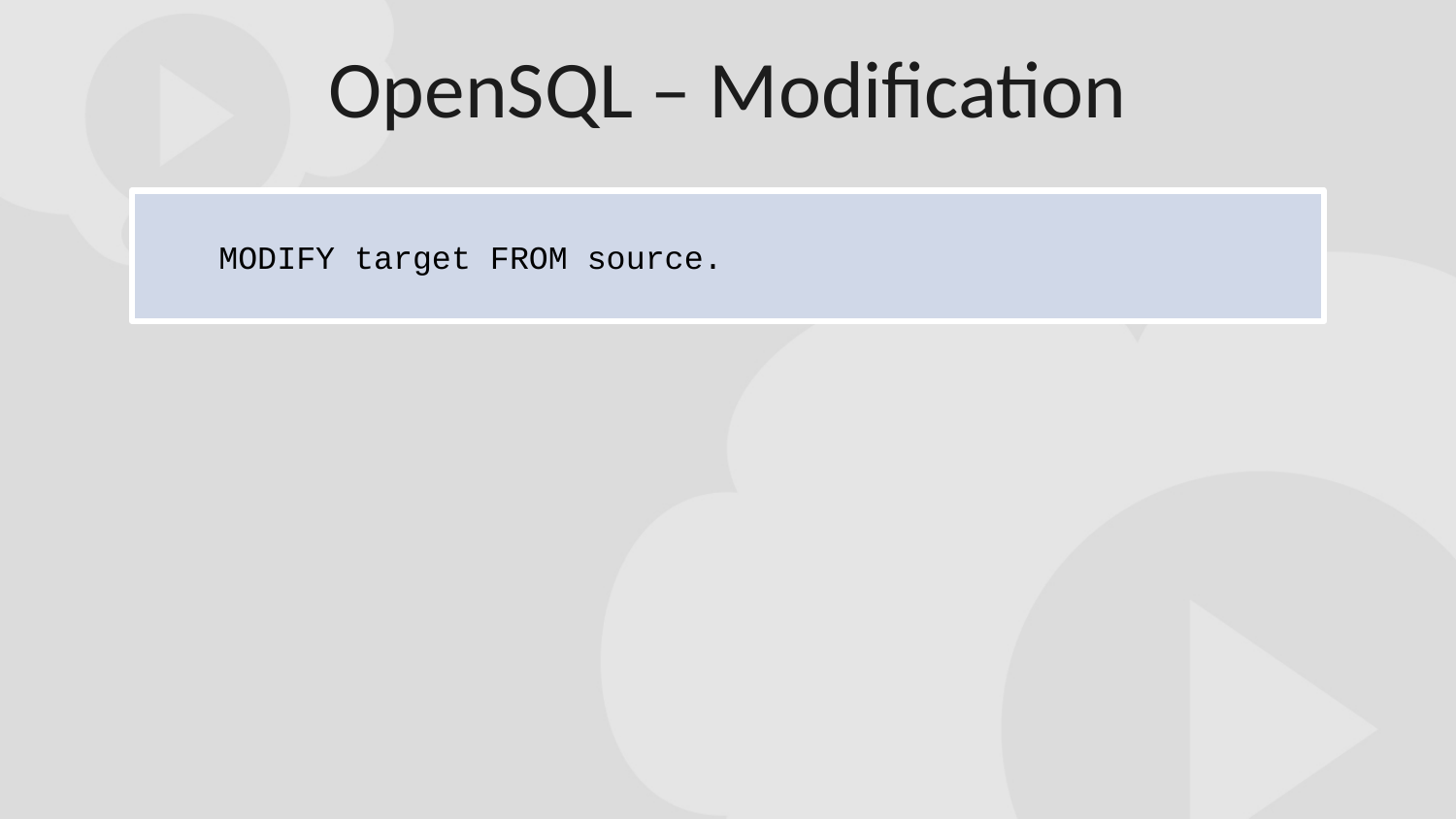

OpenSQL – Modification

MODIFY target FROM source.